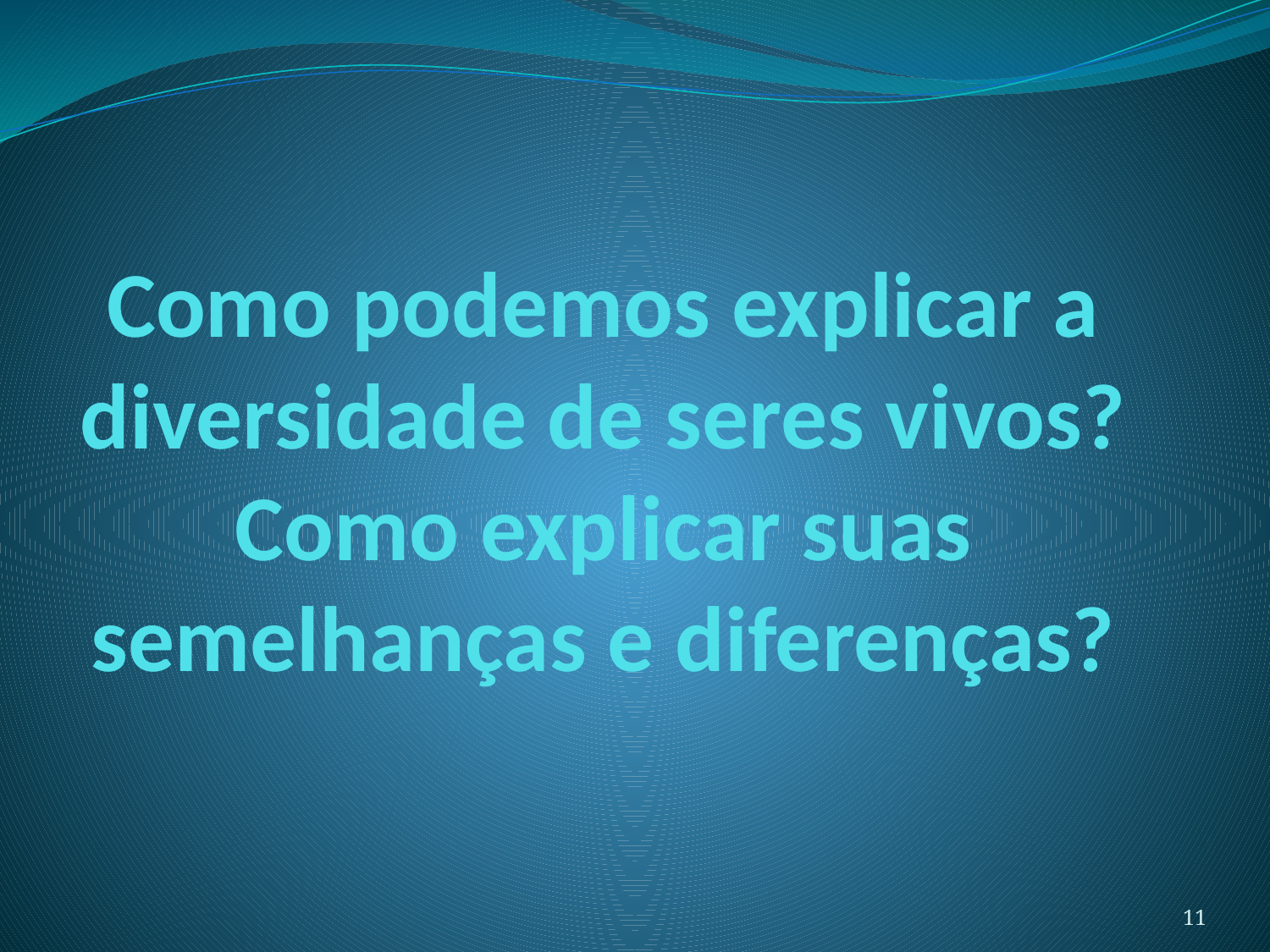

# Como podemos explicar a diversidade de seres vivos? Como explicar suas semelhanças e diferenças?
11